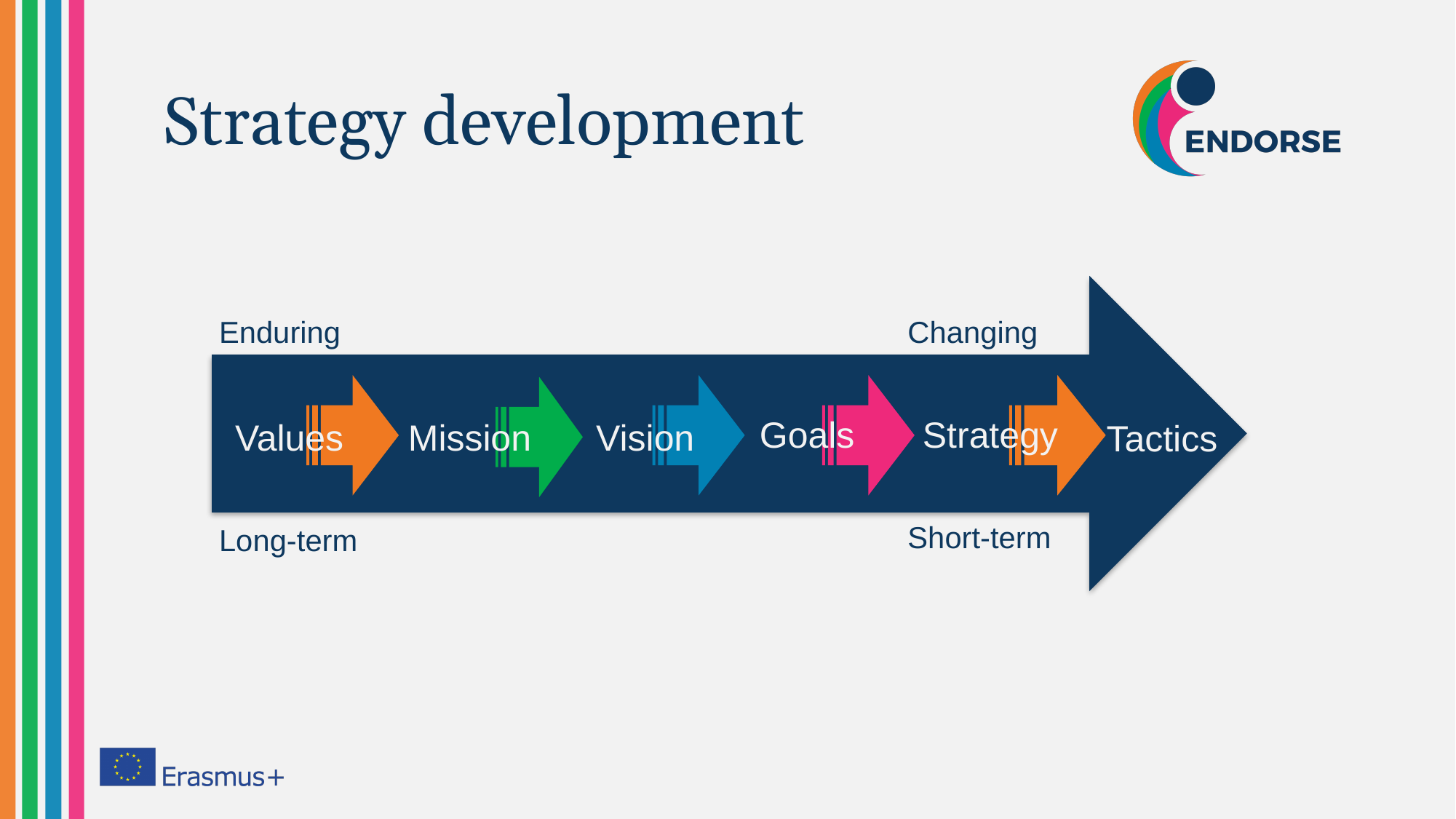

# Strategy development

Enduring
Changing

Goals
Strategy
Values
Mission
Vision
Tactics
Short-term
Long-term